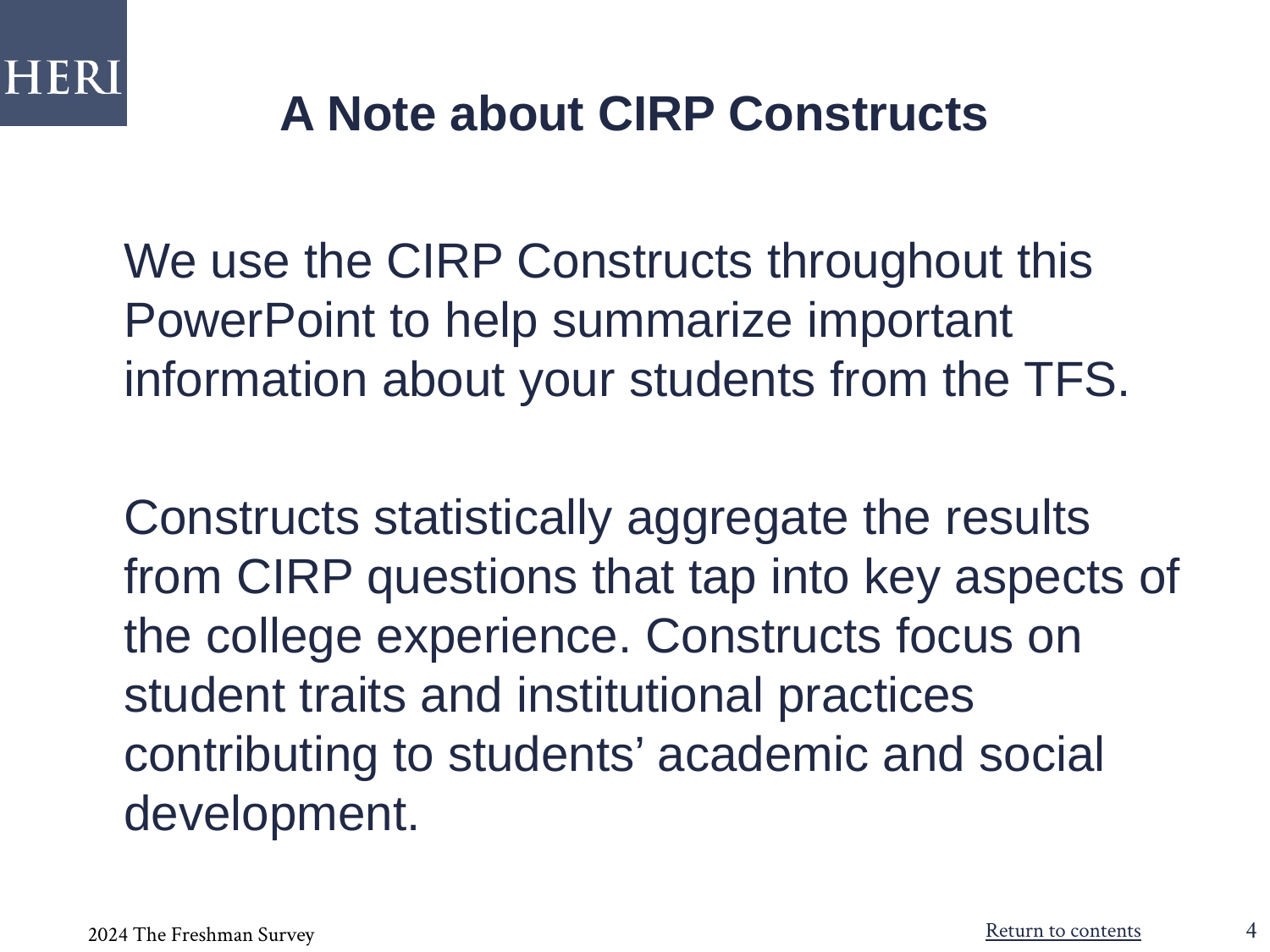

# A Note about CIRP Constructs
	We use the CIRP Constructs throughout this PowerPoint to help summarize important information about your students from the TFS.

	Constructs statistically aggregate the results from CIRP questions that tap into key aspects of the college experience. Constructs focus on student traits and institutional practices contributing to students’ academic and social development.

2024 The Freshman Survey
Return to contents
4